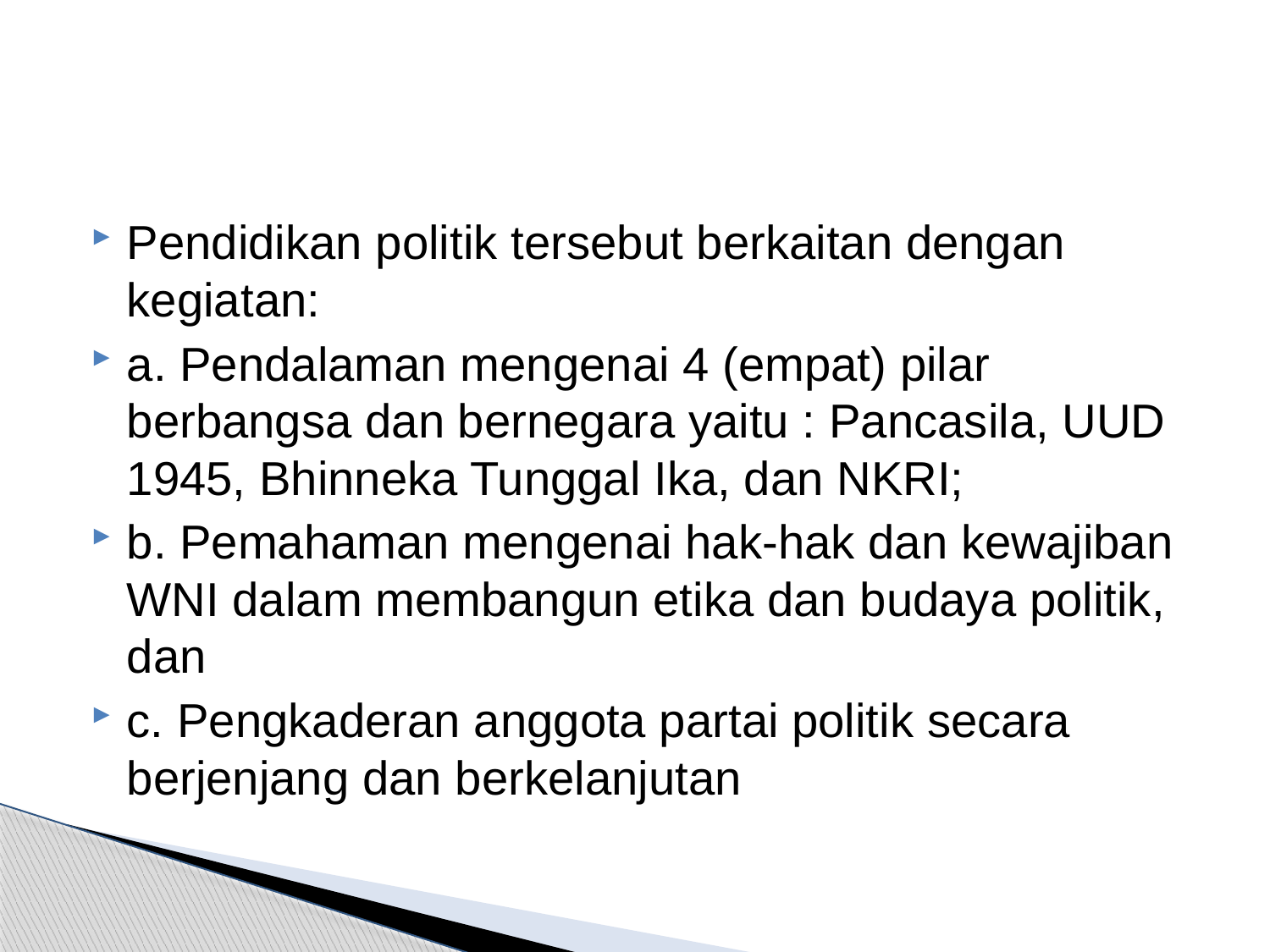

#
Pendidikan politik tersebut berkaitan dengan kegiatan:
a. Pendalaman mengenai 4 (empat) pilar berbangsa dan bernegara yaitu : Pancasila, UUD 1945, Bhinneka Tunggal Ika, dan NKRI;
b. Pemahaman mengenai hak-hak dan kewajiban WNI dalam membangun etika dan budaya politik, dan
c. Pengkaderan anggota partai politik secara berjenjang dan berkelanjutan